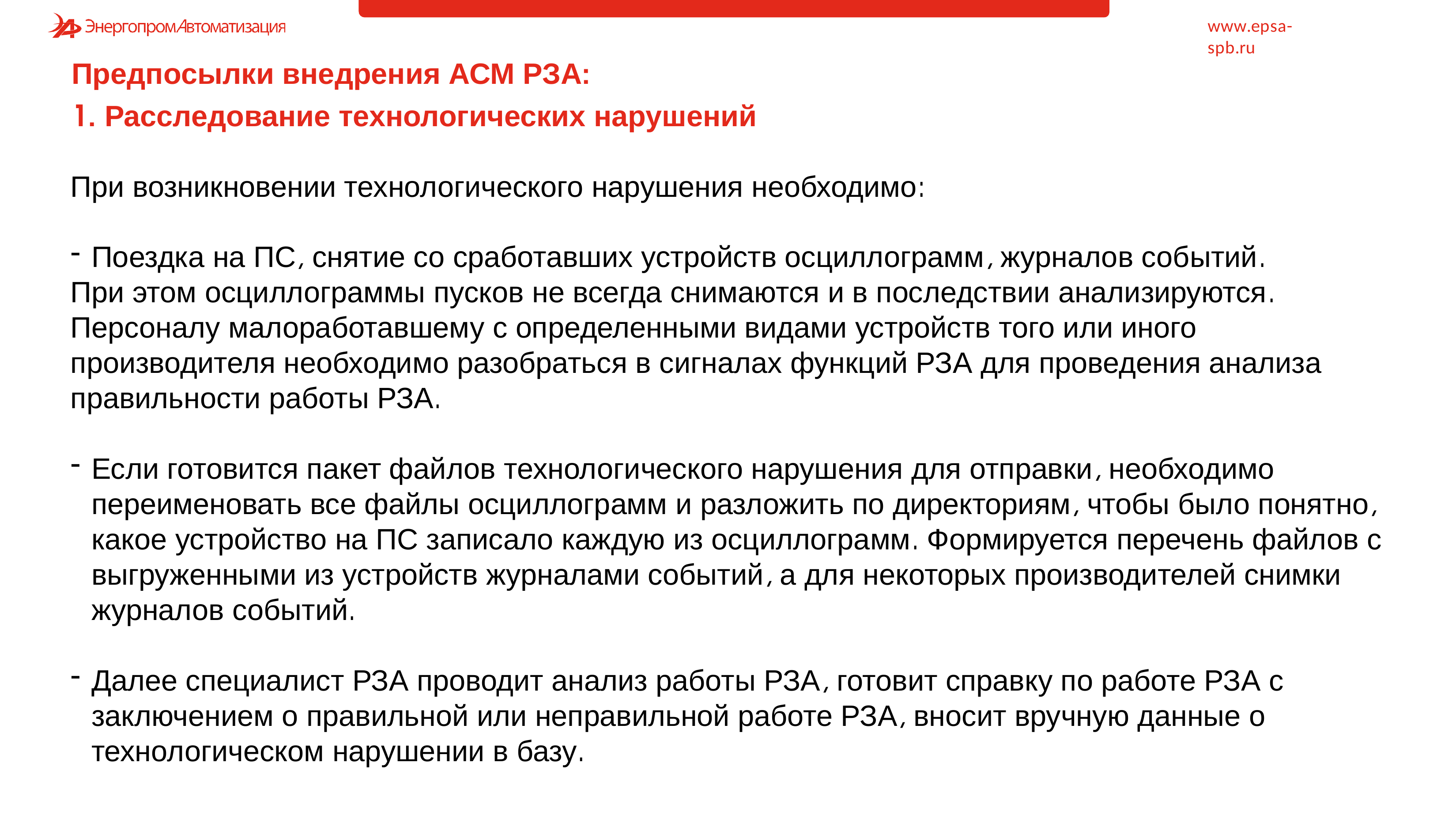

www.epsa-spb.ru

Предпосылки внедрения АСМ РЗА:
1. Расследование технологических нарушений

При возникновении технологического нарушения необходимо:

Поездка на ПС, снятие со сработавших устройств осциллограмм, журналов событий.
При этом осциллограммы пусков не всегда снимаются и в последствии анализируются. Персоналу малоработавшему с определенными видами устройств того или иного производителя необходимо разобраться в сигналах функций РЗА для проведения анализа правильности работы РЗА.

Если готовится пакет файлов технологического нарушения для отправки, необходимо переименовать все файлы осциллограмм и разложить по директориям, чтобы было понятно, какое устройство на ПС записало каждую из осциллограмм. Формируется перечень файлов с выгруженными из устройств журналами событий, а для некоторых производителей снимки журналов событий.

Далее специалист РЗА проводит анализ работы РЗА, готовит справку по работе РЗА с заключением о правильной или неправильной работе РЗА, вносит вручную данные о технологическом нарушении в базу.